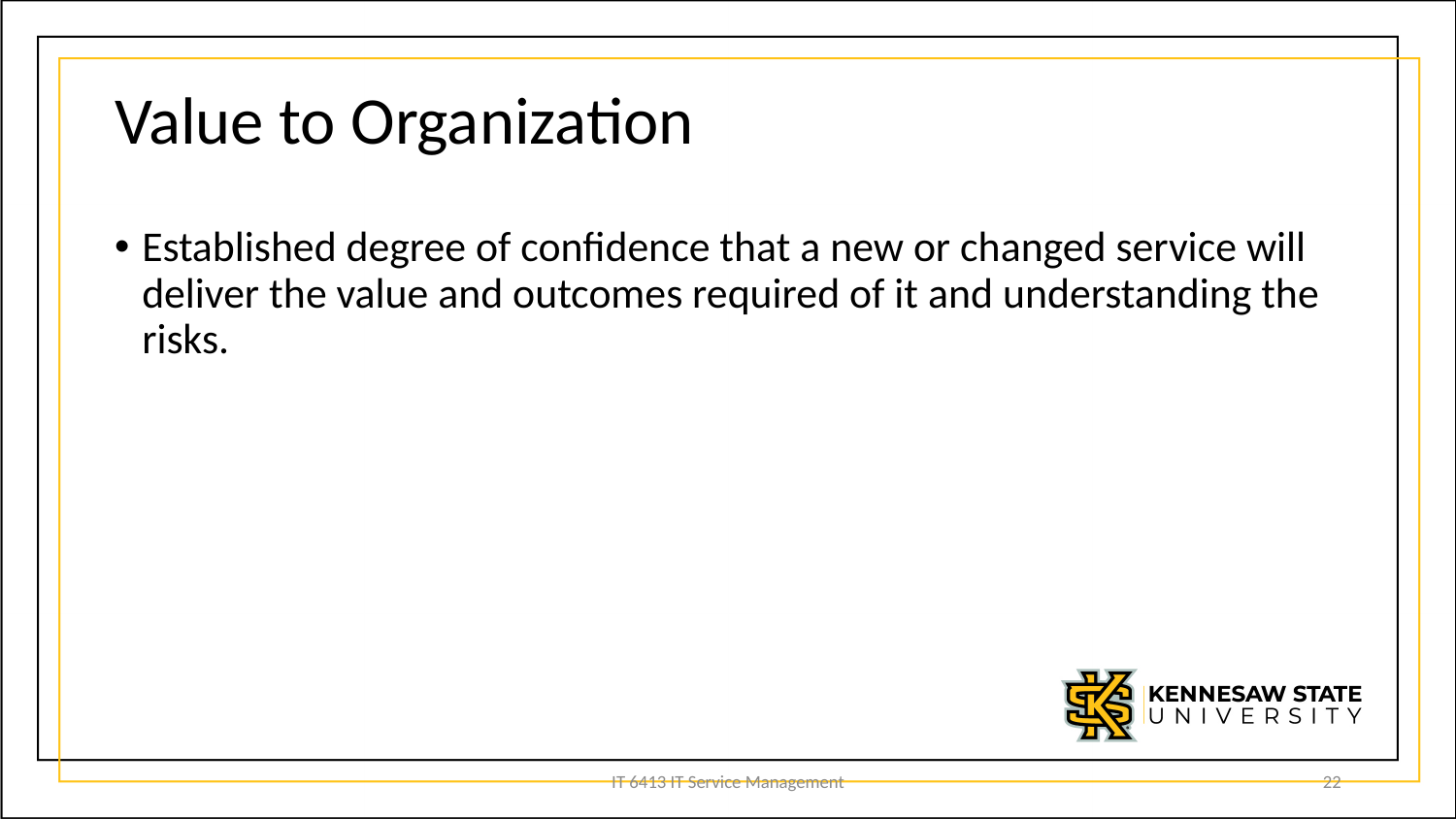

# Value to Organization
Established degree of confidence that a new or changed service will deliver the value and outcomes required of it and understanding the risks.
IT 6413 IT Service Management
22